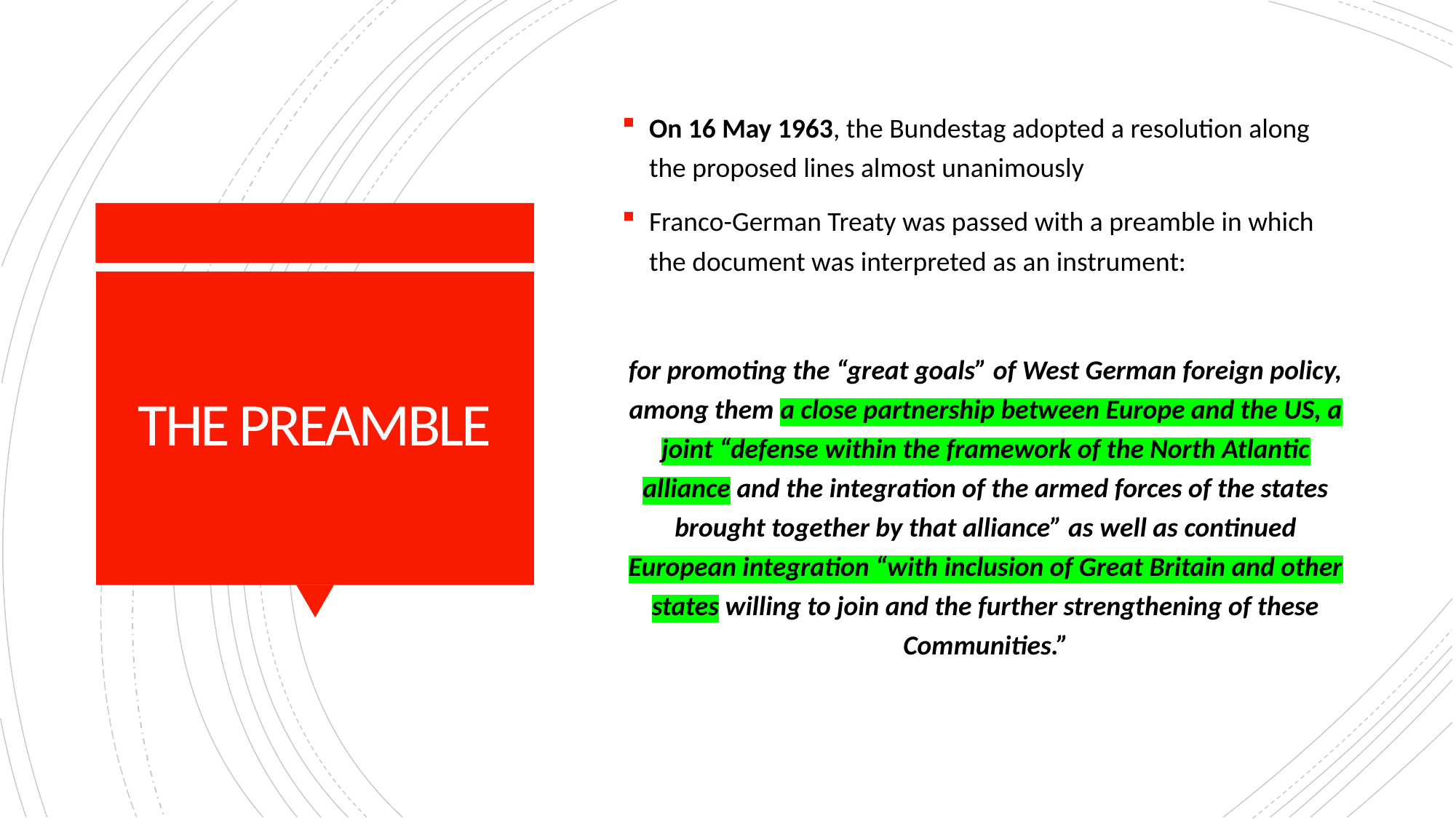

On 16 May 1963, the Bundestag adopted a resolution along the proposed lines almost unanimously
Franco-German Treaty was passed with a preamble in which the document was interpreted as an instrument:

for promoting the “great goals” of West German foreign policy, among them a close partnership between Europe and the US, a joint “defense within the framework of the North Atlantic alliance and the integration of the armed forces of the states brought together by that alliance” as well as continued European integration “with inclusion of Great Britain and other states willing to join and the further strengthening of these Communities.”

# THE PREAMBLE